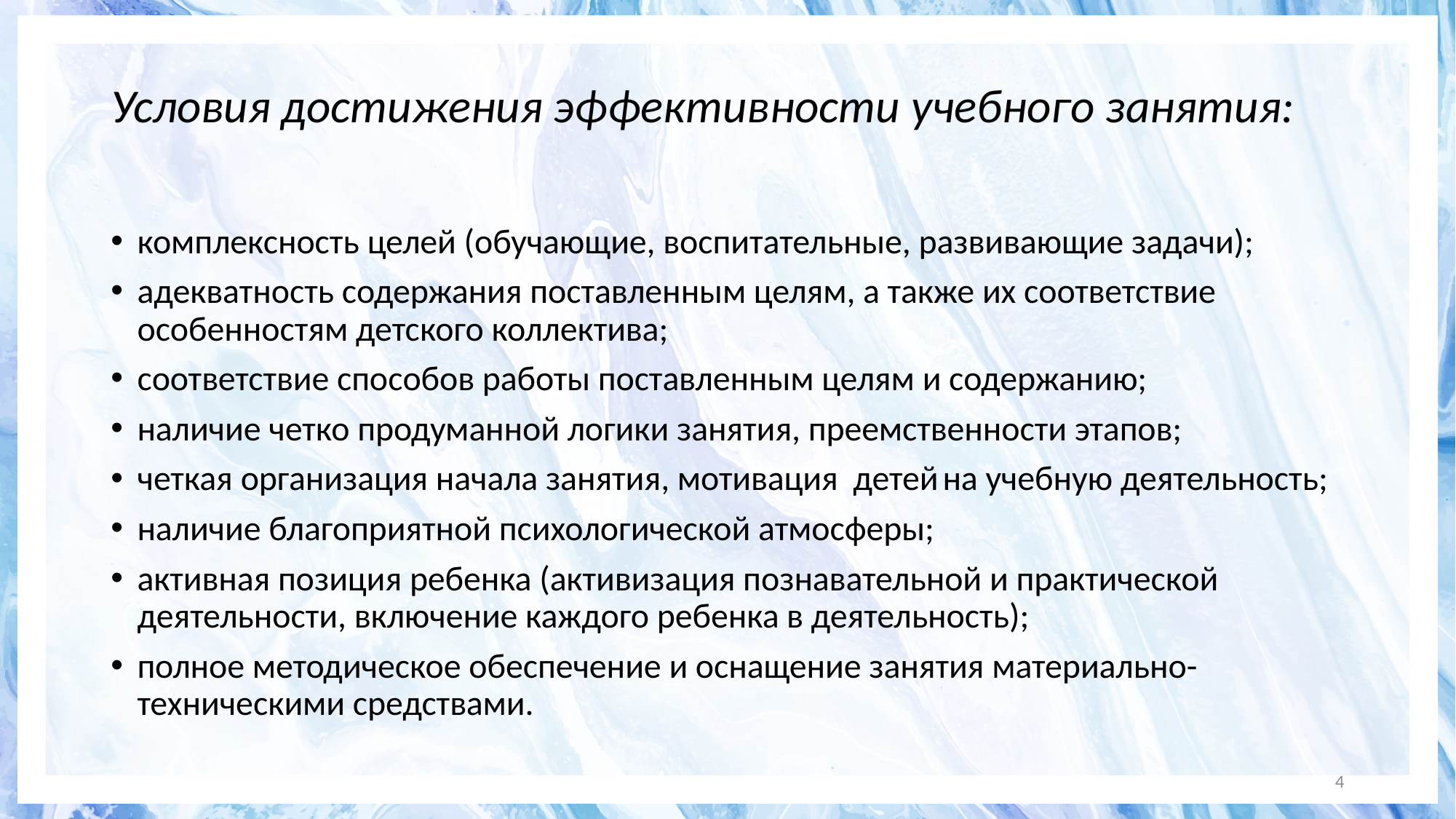

# Условия достижения эффективности учебного занятия:
комплексность целей (обучающие, воспитательные, развивающие задачи);
адекватность содержания поставленным целям, а также их соответствие особенностям детского коллектива;
соответствие способов работы поставленным целям и содержанию;
наличие четко продуманной логики занятия, преемственности этапов;
четкая организация начала занятия, мотивация	детей	на учебную деятельность;
наличие благоприятной психологической атмосферы;
активная позиция ребенка (активизация познавательной и практической деятельности, включение каждого ребенка в деятельность);
полное методическое обеспечение и оснащение занятия материально- техническими средствами.

4